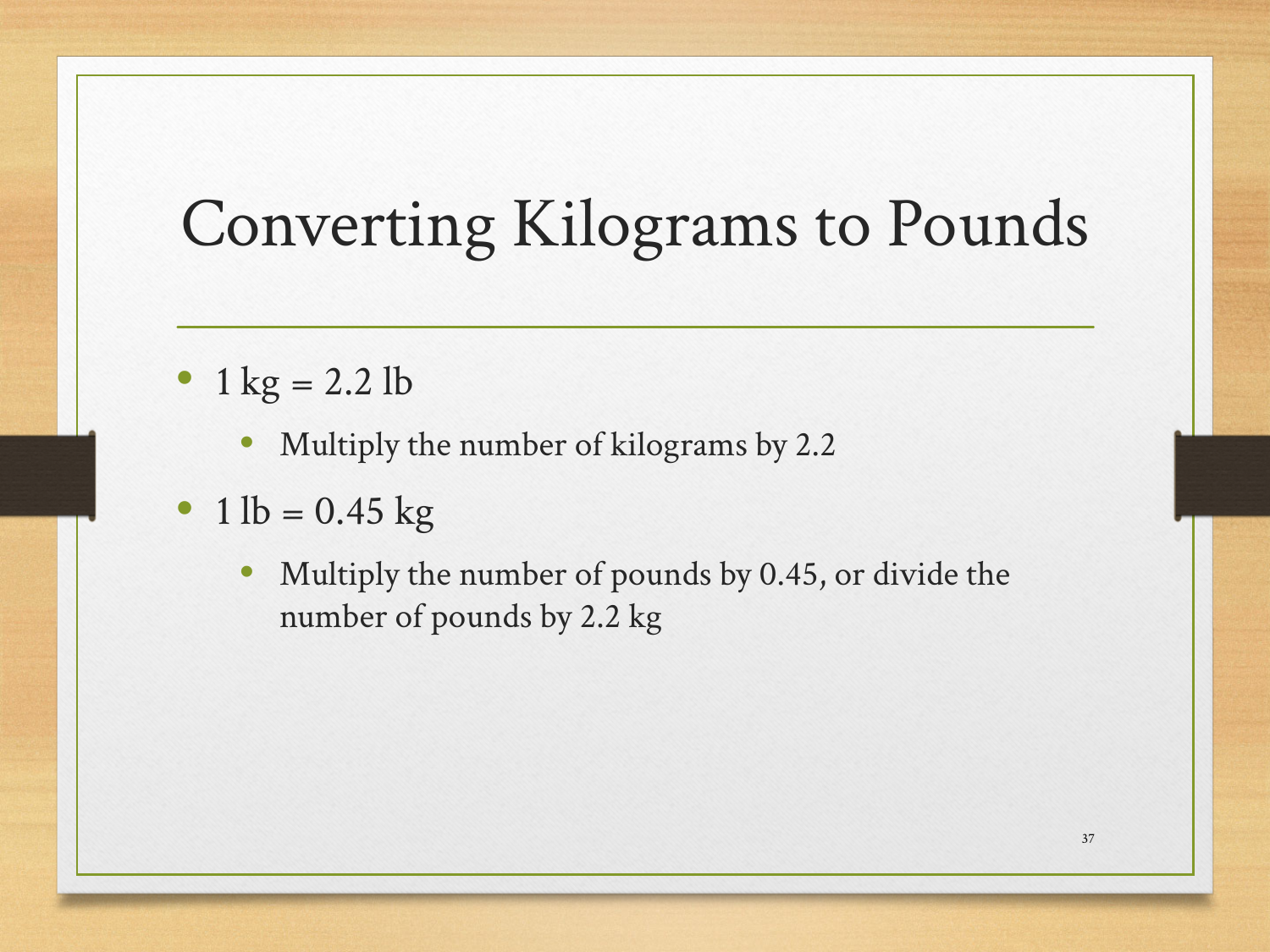

# Converting Kilograms to Pounds
1 kg = 2.2 lb
Multiply the number of kilograms by 2.2
1 lb = 0.45 kg
Multiply the number of pounds by 0.45, or divide the number of pounds by 2.2 kg
 37